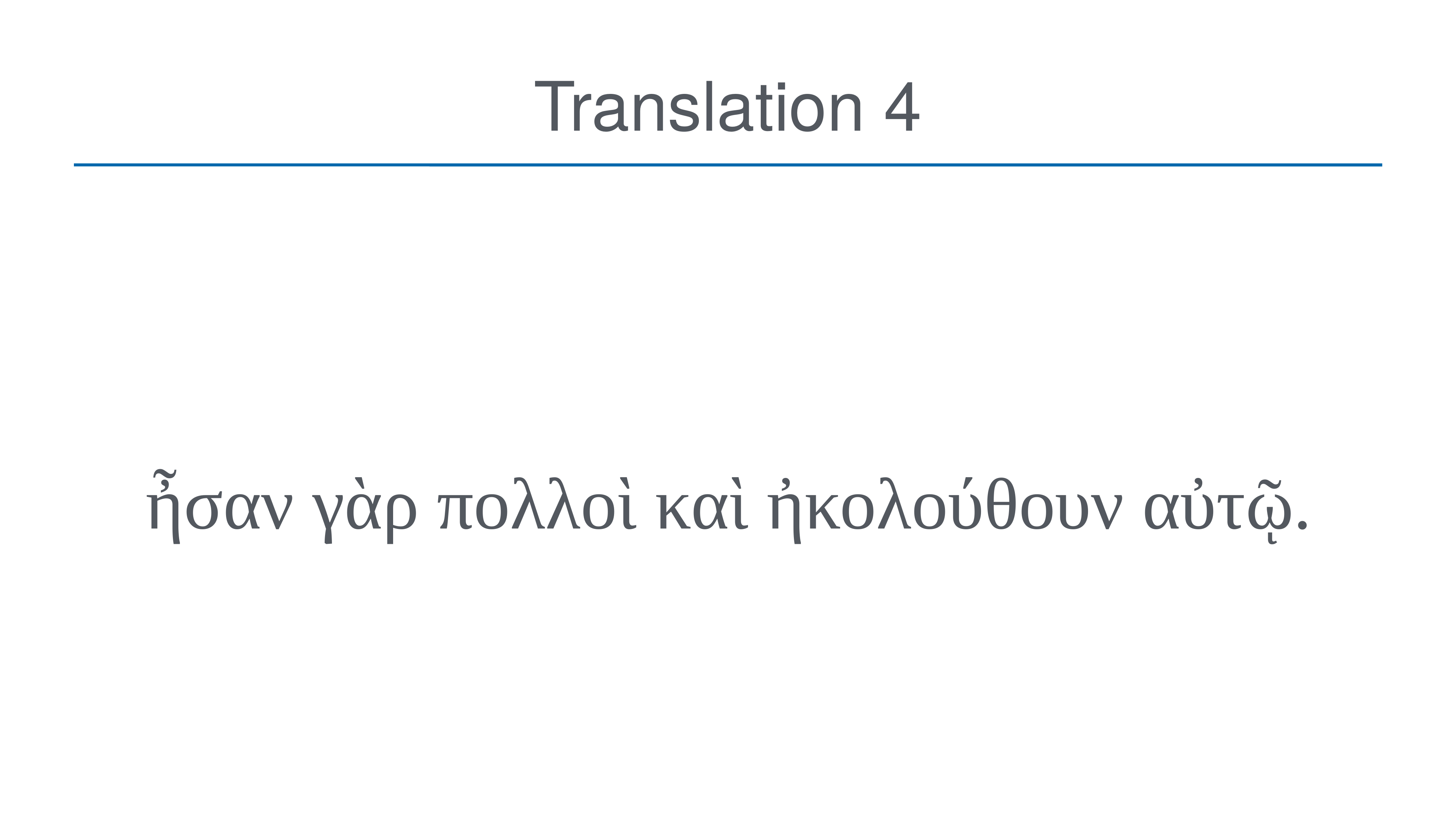

# Translation 4
ἦσαν γὰρ πολλοὶ καὶ ἠκολούθουν αὐτῷ.